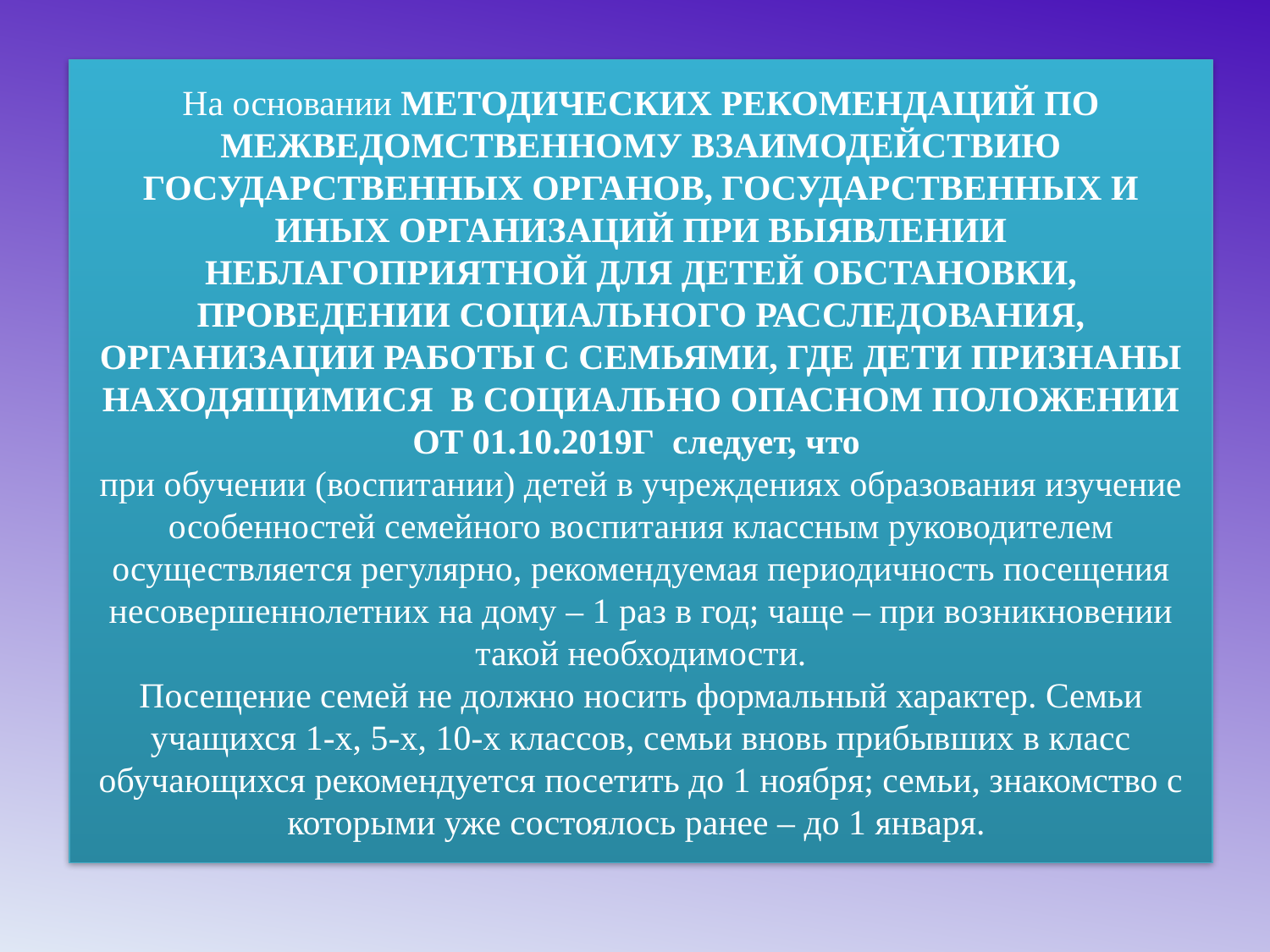

# На основании МЕТОДИЧЕСКИХ РЕКОМЕНДАЦИЙ ПО МЕЖВЕДОМСТВЕННОМУ ВЗАИМОДЕЙСТВИЮ ГОСУДАРСТВЕННЫХ ОРГАНОВ, ГОСУДАРСТВЕННЫХ И ИНЫХ ОРГАНИЗАЦИЙ ПРИ ВЫЯВЛЕНИИ НЕБЛАГОПРИЯТНОЙ ДЛЯ ДЕТЕЙ ОБСТАНОВКИ, ПРОВЕДЕНИИ СОЦИАЛЬНОГО РАССЛЕДОВАНИЯ, ОРГАНИЗАЦИИ РАБОТЫ С СЕМЬЯМИ, ГДЕ ДЕТИ ПРИЗНАНЫ НАХОДЯЩИМИСЯ  В СОЦИАЛЬНО ОПАСНОМ ПОЛОЖЕНИИ ОТ 01.10.2019Г  следует, что при обучении (воспитании) детей в учреждениях образования изучение особенностей семейного воспитания классным руководителем осуществляется регулярно, рекомендуемая периодичность посещения несовершеннолетних на дому – 1 раз в год; чаще – при возникновении такой необходимости. Посещение семей не должно носить формальный характер. Семьи учащихся 1-х, 5-х, 10-х классов, семьи вновь прибывших в класс обучающихся рекомендуется посетить до 1 ноября; семьи, знакомство с которыми уже состоялось ранее – до 1 января.